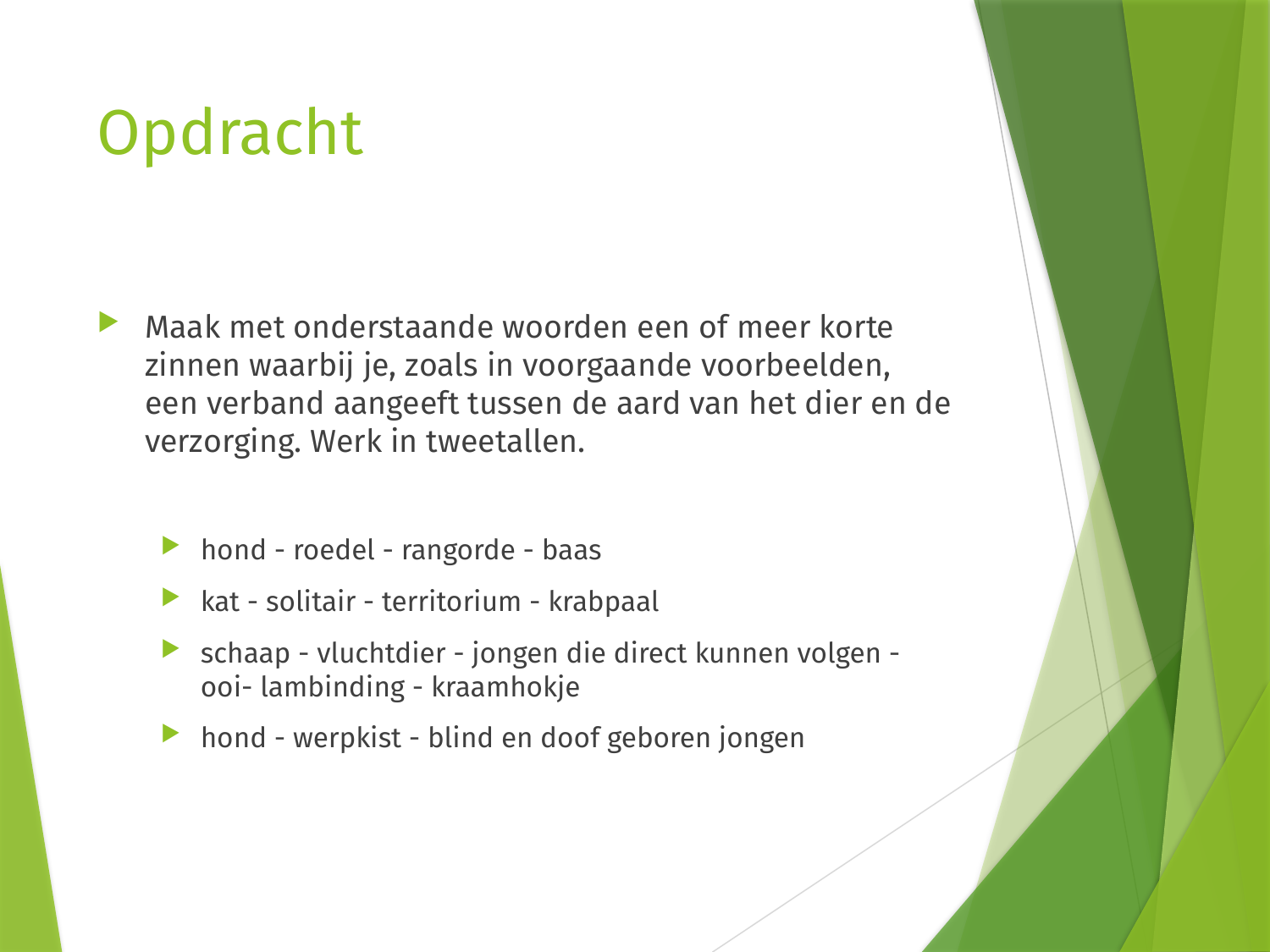

# Opdracht
Maak met onderstaande woorden een of meer korte zinnen waarbij je, zoals in voorgaande voorbeelden, een verband aangeeft tussen de aard van het dier en de verzorging. Werk in tweetallen.

hond - roedel - rangorde - baas
kat - solitair - territorium - krabpaal
schaap - vluchtdier - jongen die direct kunnen volgen - ooi- lambinding - kraamhokje
hond - werpkist - blind en doof geboren jongen